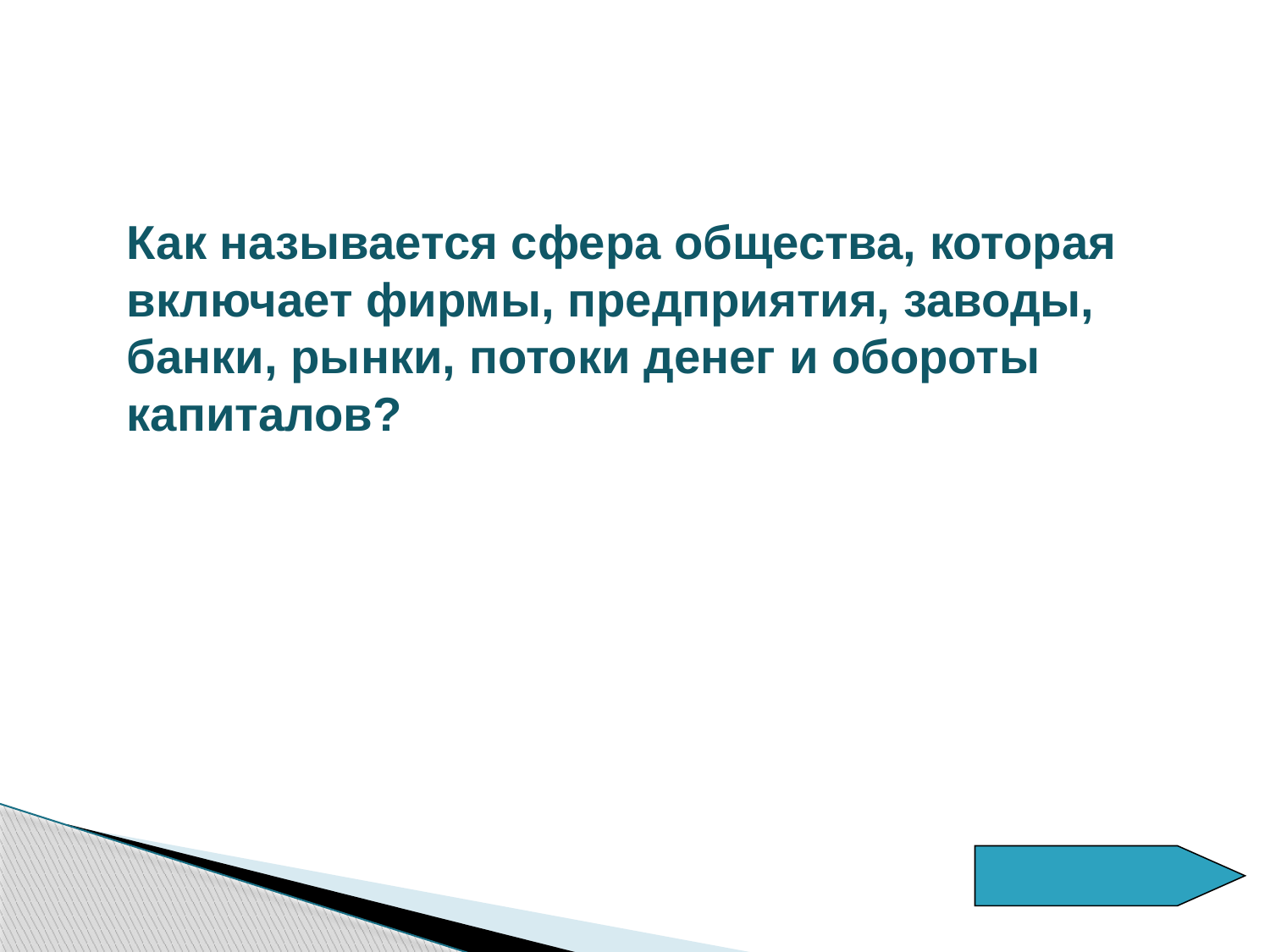

Как называется сфера общества, которая включает фирмы, предприятия, заводы, банки, рынки, потоки денег и обороты капиталов?